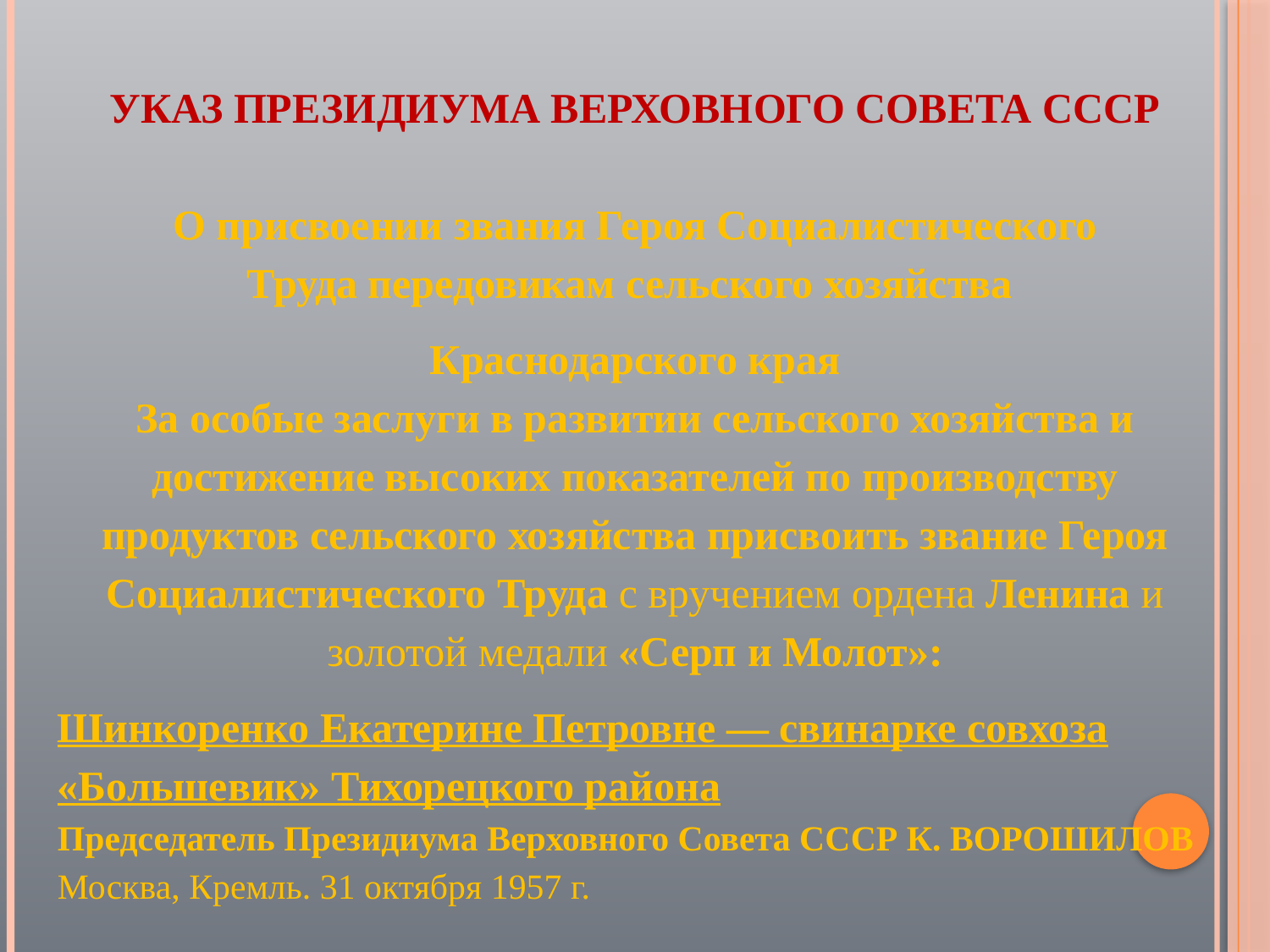

УКАЗ ПРЕЗИДИУМА ВЕРХОВНОГО СОВЕТА СССР
О присвоении звания Героя Социалистического Труда передовикам сельского хозяйства
Краснодарского края
За особые заслуги в развитии сельского хозяйства и достижение высоких показателей по производству продуктов сельского хозяйства при­своить звание Героя Социалистического Труда с вручением ордена Ленина и золотой медали «Серп и Молот»:
Шинкоренко Екатерине Петровне — свинарке совхоза «Больше­вик» Тихорецкого района
Председатель Президиума Верховного Совета СССР К. ВОРОШИЛОВ
Москва, Кремль. 31 октября 1957 г.